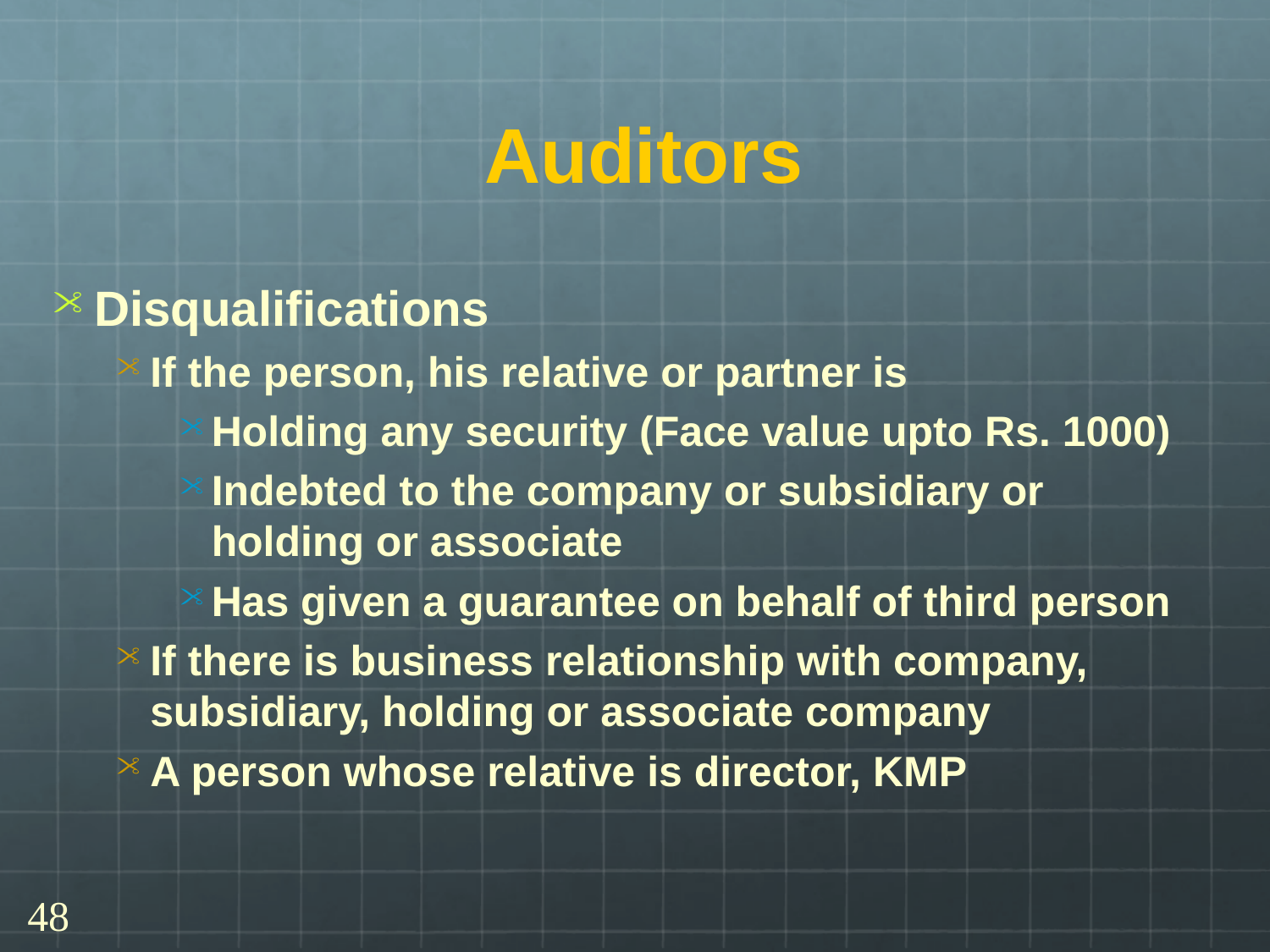

# Auditors
Disqualifications
If the person, his relative or partner is
Holding any security (Face value upto Rs. 1000)
Indebted to the company or subsidiary or holding or associate
Has given a guarantee on behalf of third person
If there is business relationship with company, subsidiary, holding or associate company
A person whose relative is director, KMP
48